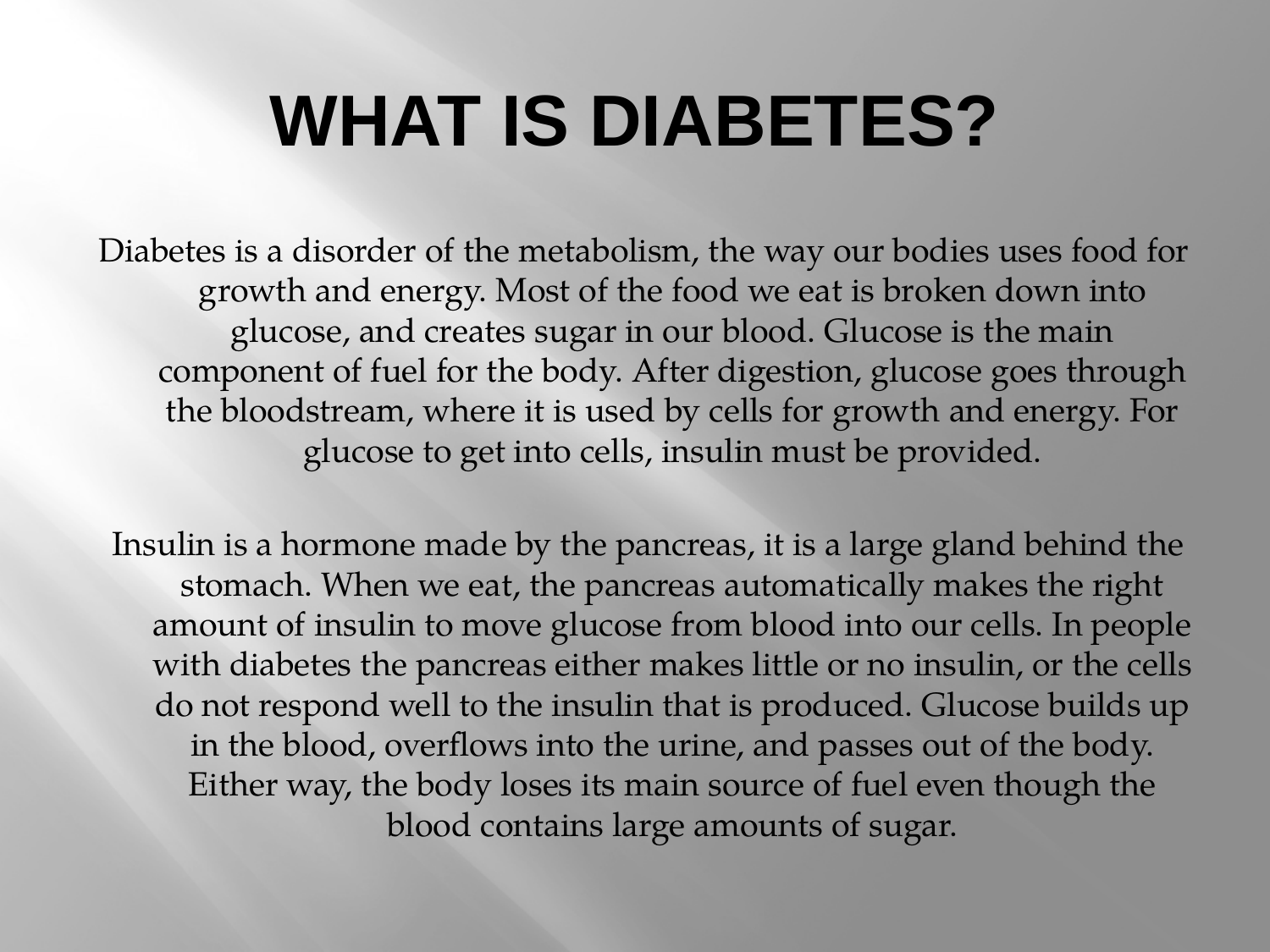

# WHAT IS DIABETES?
Diabetes is a disorder of the metabolism, the way our bodies uses food for growth and energy. Most of the food we eat is broken down into glucose, and creates sugar in our blood. Glucose is the main component of fuel for the body. After digestion, glucose goes through the bloodstream, where it is used by cells for growth and energy. For glucose to get into cells, insulin must be provided.

 Insulin is a hormone made by the pancreas, it is a large gland behind the stomach. When we eat, the pancreas automatically makes the right amount of insulin to move glucose from blood into our cells. In people with diabetes the pancreas either makes little or no insulin, or the cells do not respond well to the insulin that is produced. Glucose builds up in the blood, overflows into the urine, and passes out of the body. Either way, the body loses its main source of fuel even though the blood contains large amounts of sugar.